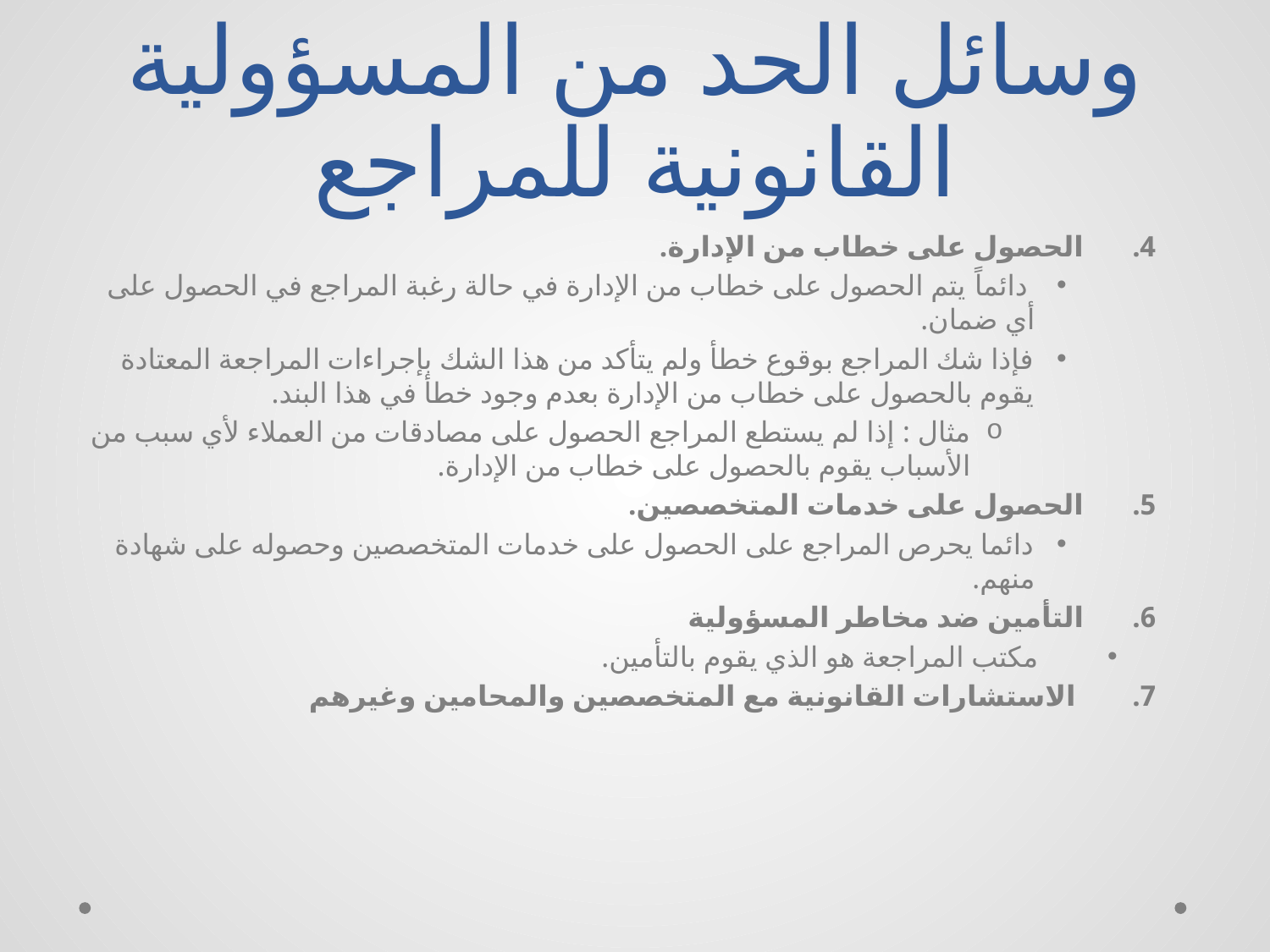

# وسائل الحد من المسؤولية القانونية للمراجع
الحصول على خطاب من الإدارة.
 دائماً يتم الحصول على خطاب من الإدارة في حالة رغبة المراجع في الحصول على أي ضمان.
فإذا شك المراجع بوقوع خطأ ولم يتأكد من هذا الشك بإجراءات المراجعة المعتادة يقوم بالحصول على خطاب من الإدارة بعدم وجود خطأ في هذا البند.
مثال : إذا لم يستطع المراجع الحصول على مصادقات من العملاء لأي سبب من الأسباب يقوم بالحصول على خطاب من الإدارة.
الحصول على خدمات المتخصصين.
دائما يحرص المراجع على الحصول على خدمات المتخصصين وحصوله على شهادة منهم.
التأمين ضد مخاطر المسؤولية
 مكتب المراجعة هو الذي يقوم بالتأمين.
 الاستشارات القانونية مع المتخصصين والمحامين وغيرهم